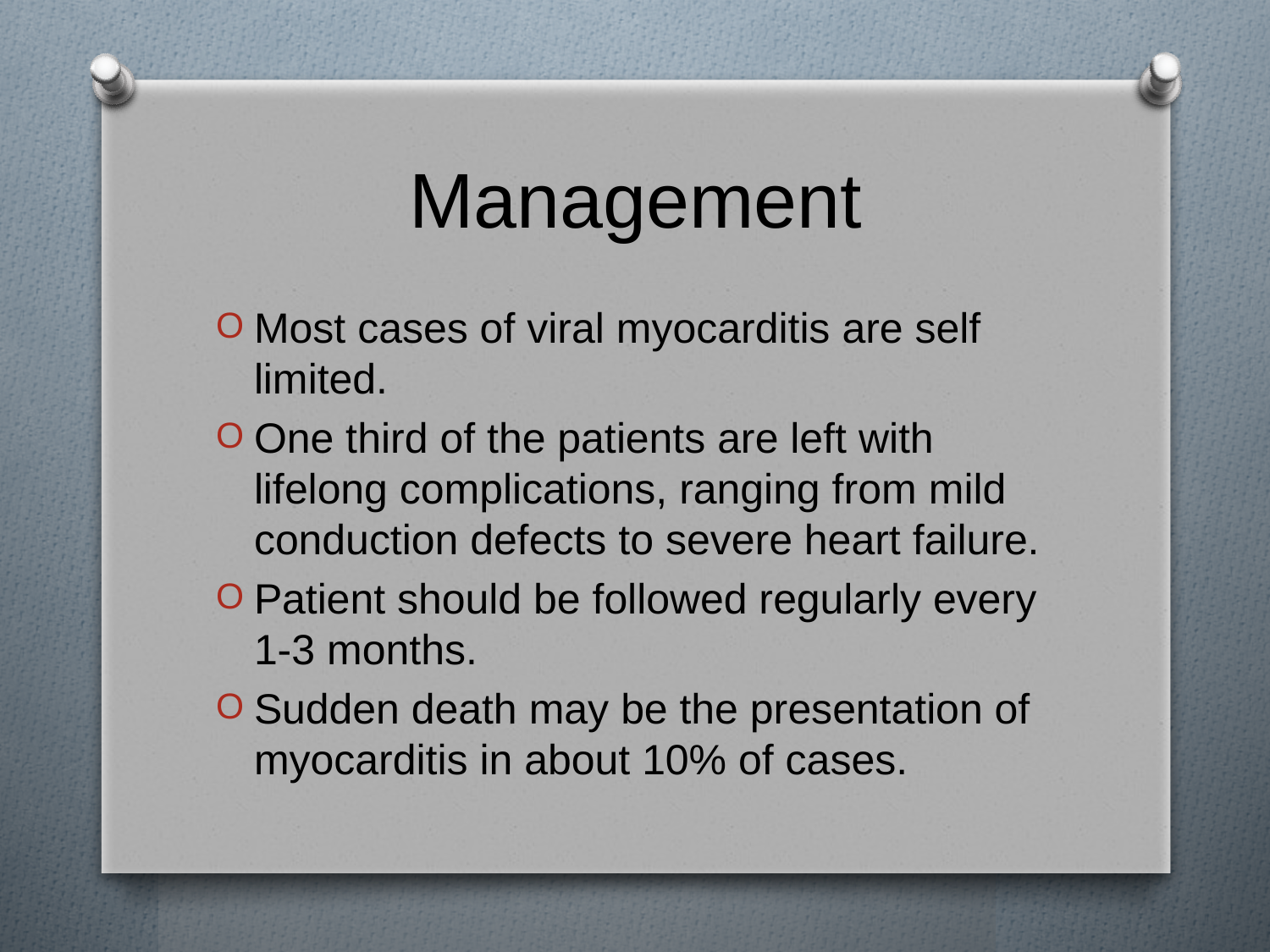

# Management
Most cases of viral myocarditis are self limited.
One third of the patients are left with lifelong complications, ranging from mild conduction defects to severe heart failure.
Patient should be followed regularly every 1-3 months.
Sudden death may be the presentation of myocarditis in about 10% of cases.